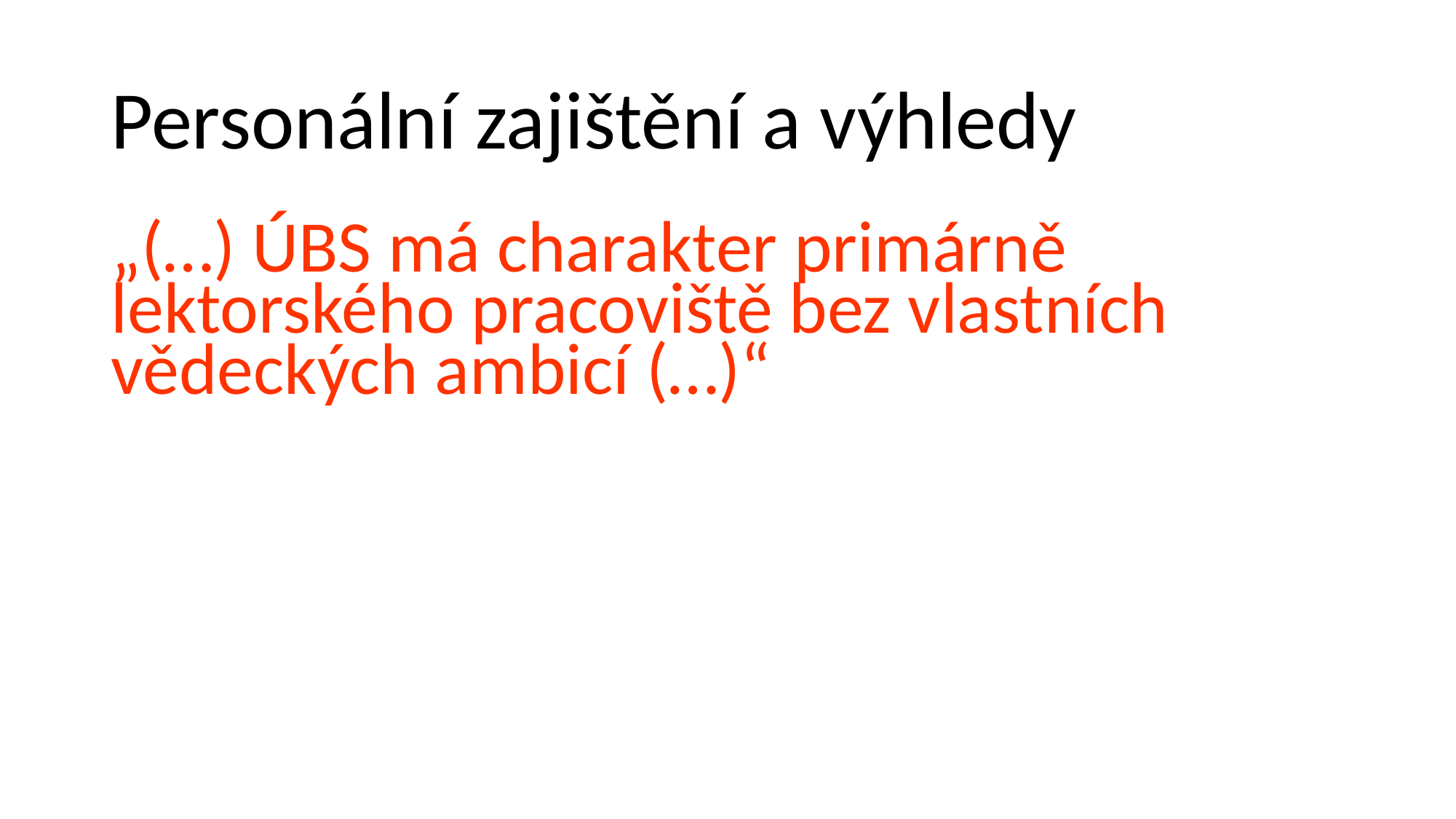

# Personální zajištění a výhledy
„(…) ÚBS má charakter primárně lektorského pracoviště bez vlastních vědeckých ambicí (…)“